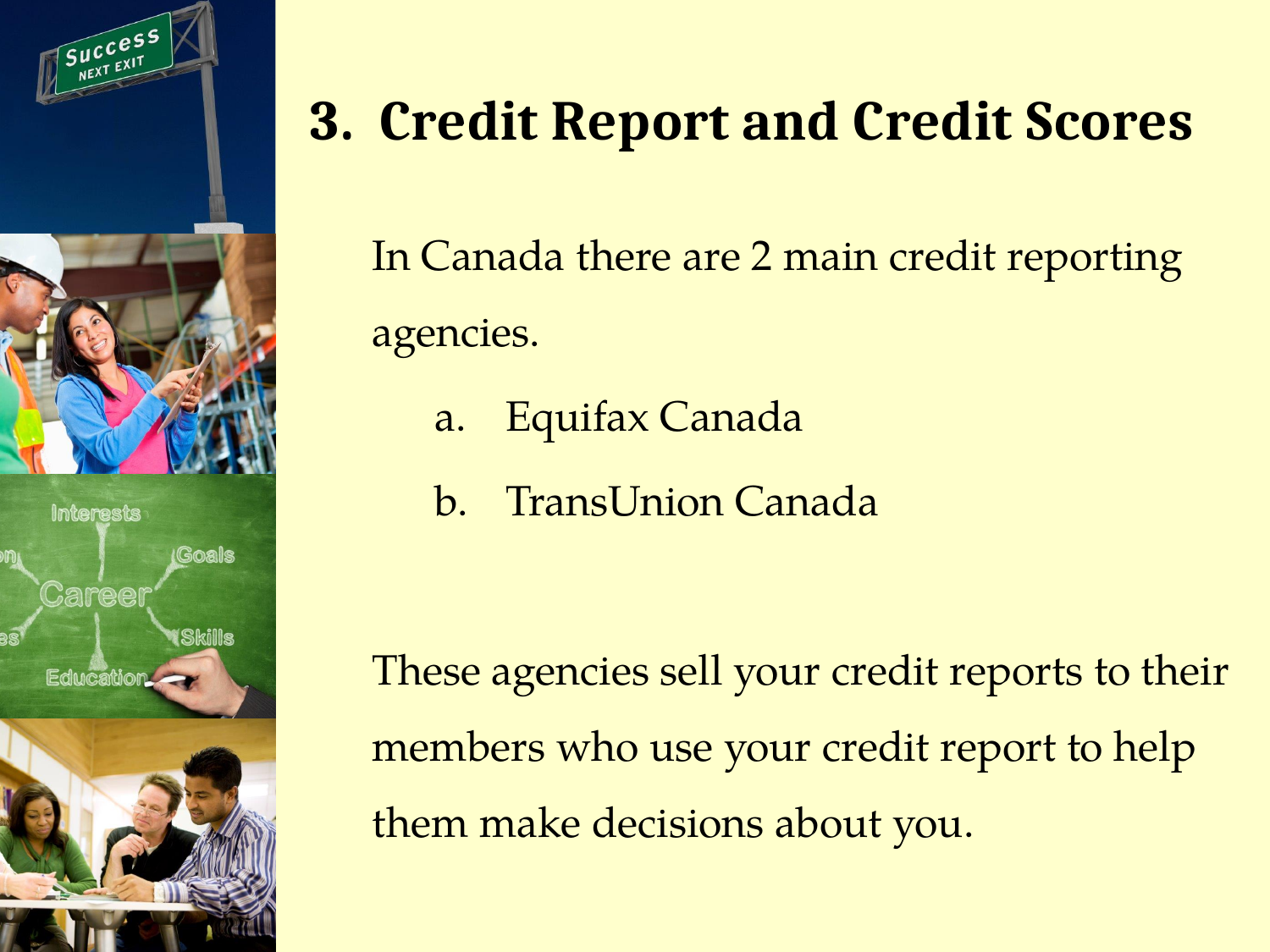

# 3.  Credit Report and Credit Scores
In Canada there are 2 main credit reporting agencies.
Equifax Canada
TransUnion Canada

These agencies sell your credit reports to their members who use your credit report to help them make decisions about you.